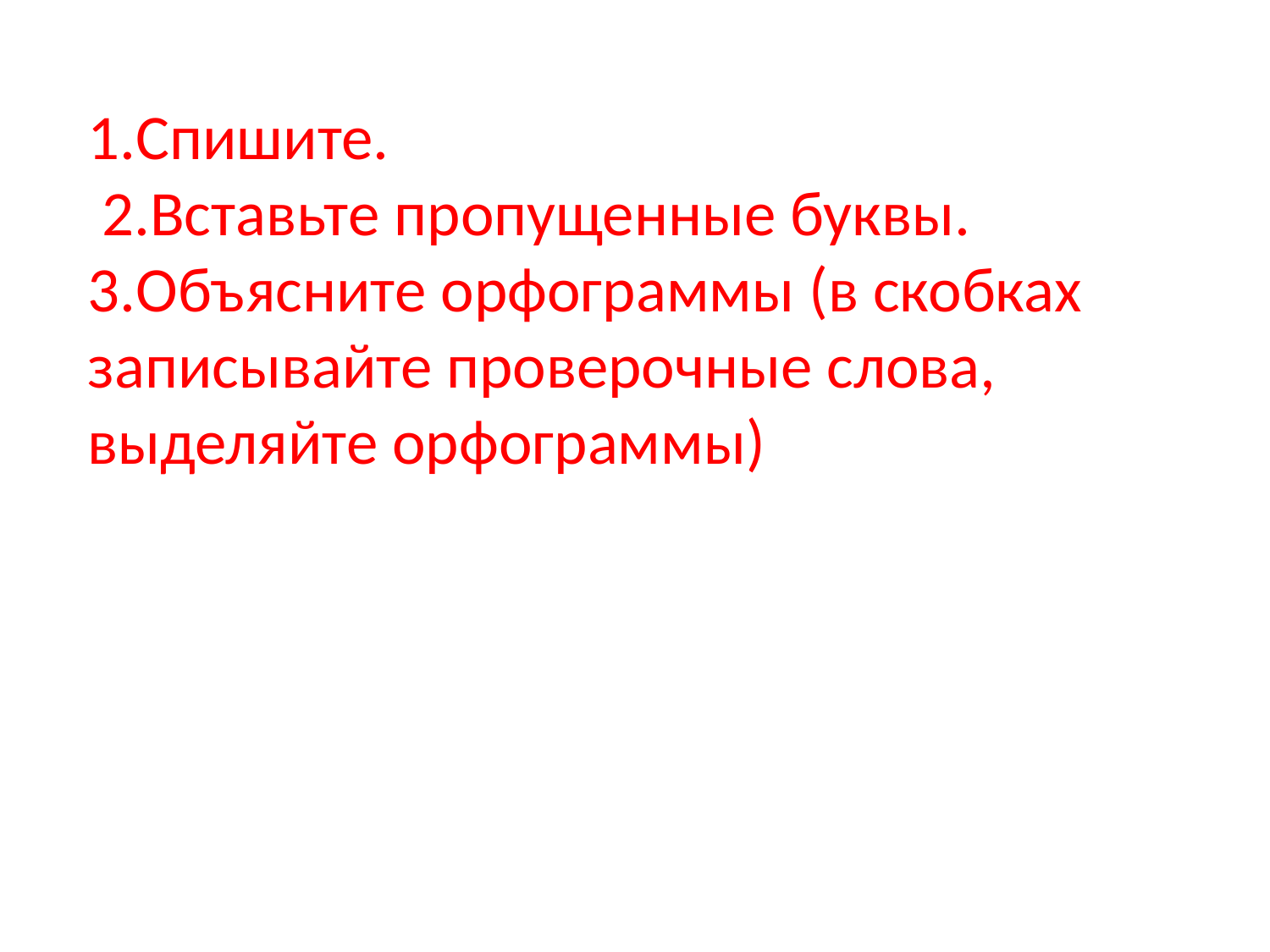

# 1.Спишите. 2.Вставьте пропущенные буквы. 3.Объясните орфограммы (в скобках записывайте проверочные слова, выделяйте орфограммы)